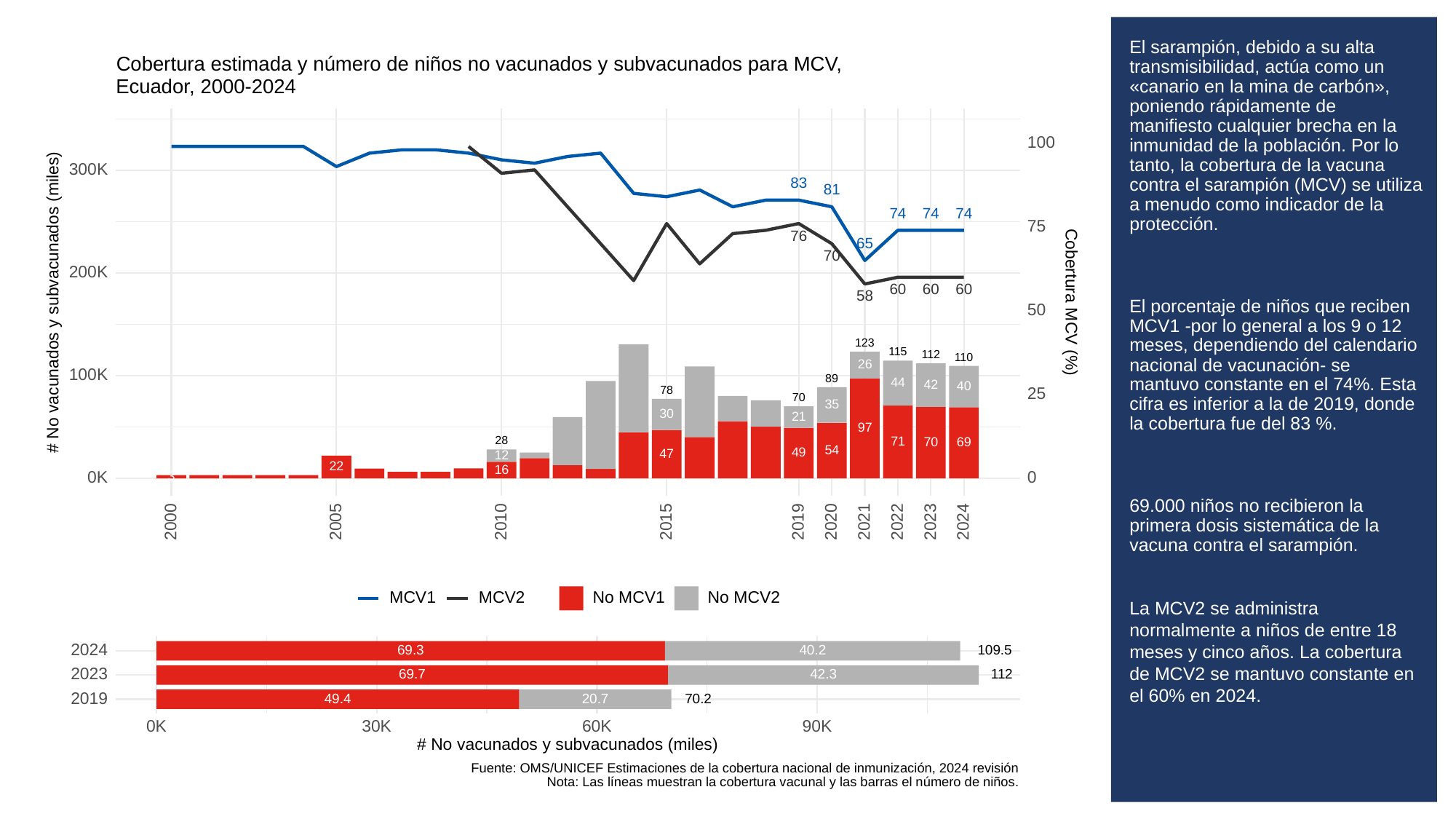

# El sarampión, debido a su alta transmisibilidad, actúa como un «canario en la mina de carbón», poniendo rápidamente de manifiesto cualquier brecha en la inmunidad de la población. Por lo tanto, la cobertura de la vacuna contra el sarampión (MCV) se utiliza a menudo como indicador de la protección.

El porcentaje de niños que reciben MCV1 -por lo general a los 9 o 12 meses, dependiendo del calendario nacional de vacunación- se mantuvo constante en el 74%. Esta cifra es inferior a la de 2019, donde la cobertura fue del 83 %.

69.000 niños no recibieron la primera dosis sistemática de la vacuna contra el sarampión.

La MCV2 se administra normalmente a niños de entre 18 meses y cinco años. La cobertura de MCV2 se mantuvo constante en el 60% en 2024.

Cobertura estimada y número de niños no vacunados y subvacunados para MCV,
Ecuador, 2000-2024

100

300K

83
81
74
74
74
75

76
65
70
200K

60
60
60
58
# No vacunados y subvacunados (miles)
Cobertura MCV (%)
50

123

115
112

110
26

100K
89

44
42

40
78

25
70

35

30
21

97

28

71
70
69
54
49

47
12

22

16

3
0K
0

2023
2000
2005
2010
2015
2019
2020
2021
2022
2024

MCV1
MCV2
No MCV1
No MCV2

2024
69.3
40.2
109.5

2023
42.3
69.7
112

2019
49.4
20.7
70.2

30K
0K
60K
90K
# No vacunados y subvacunados (miles)
Fuente: OMS/UNICEF Estimaciones de la cobertura nacional de inmunización, 2024 revisión
Nota: Las líneas muestran la cobertura vacunal y las barras el número de niños.